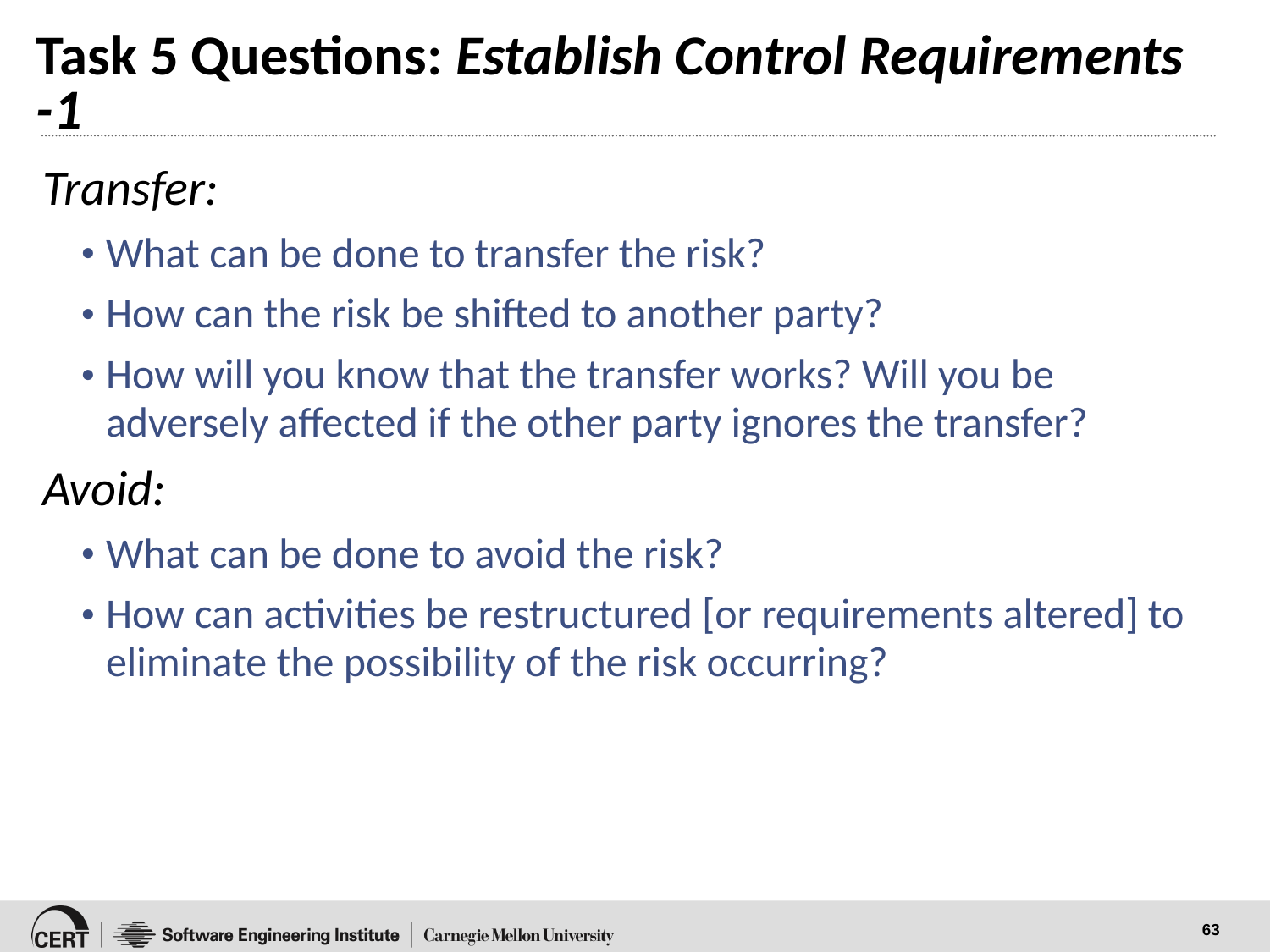

# Task 5 Questions: Establish Control Requirements -1
Transfer:
What can be done to transfer the risk?
How can the risk be shifted to another party?
How will you know that the transfer works? Will you be adversely affected if the other party ignores the transfer?
Avoid:
What can be done to avoid the risk?
How can activities be restructured [or requirements altered] to eliminate the possibility of the risk occurring?